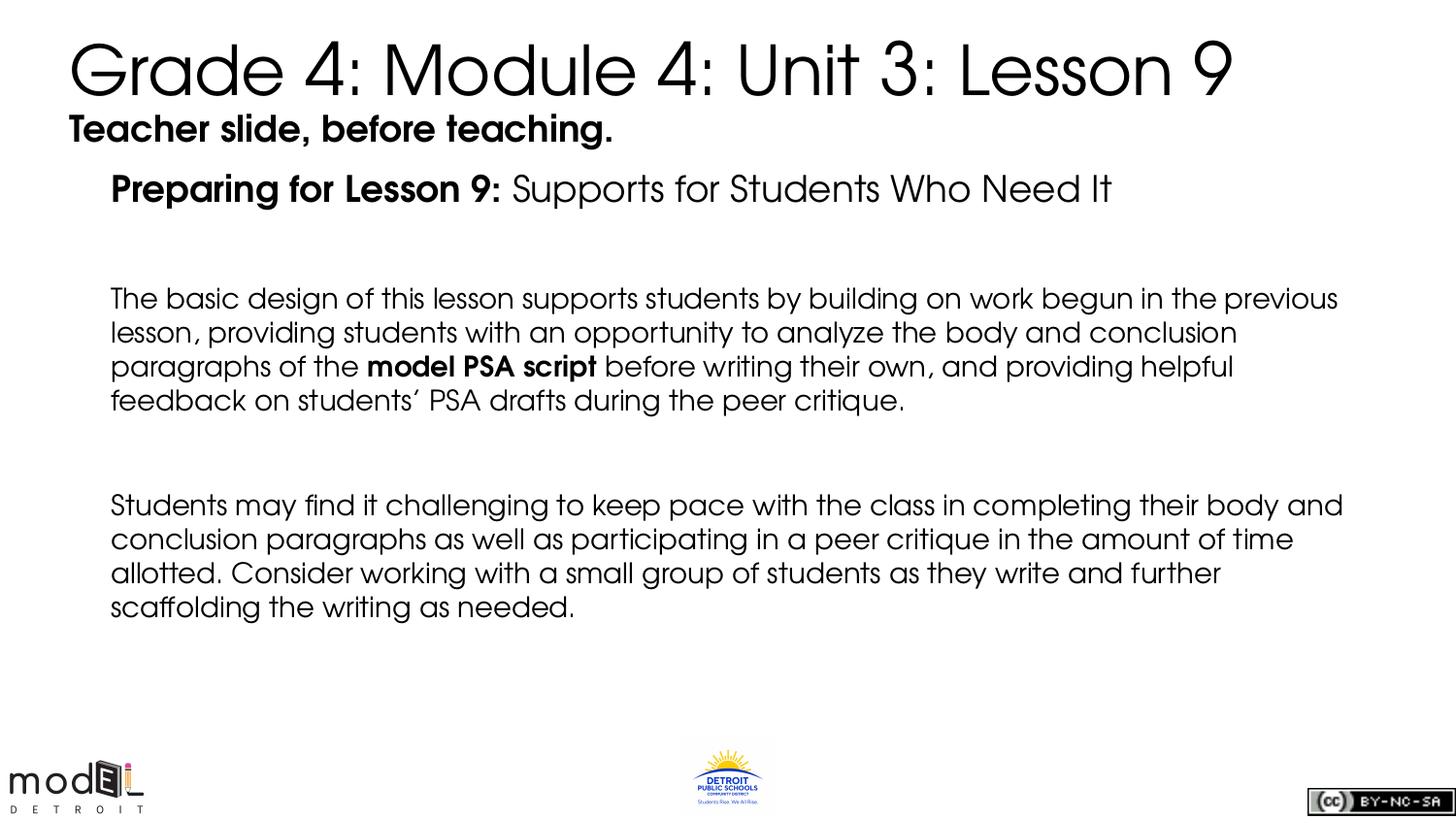

# Grade 4: Module 4: Unit 3: Lesson 9
Teacher slide, before teaching.

Preparing for Lesson 9: Supports for Students Who Need It
The basic design of this lesson supports students by building on work begun in the previous lesson, providing students with an opportunity to analyze the body and conclusion paragraphs of the model PSA script before writing their own, and providing helpful feedback on students’ PSA drafts during the peer critique.
Students may find it challenging to keep pace with the class in completing their body and conclusion paragraphs as well as participating in a peer critique in the amount of time allotted. Consider working with a small group of students as they write and further scaffolding the writing as needed.

.